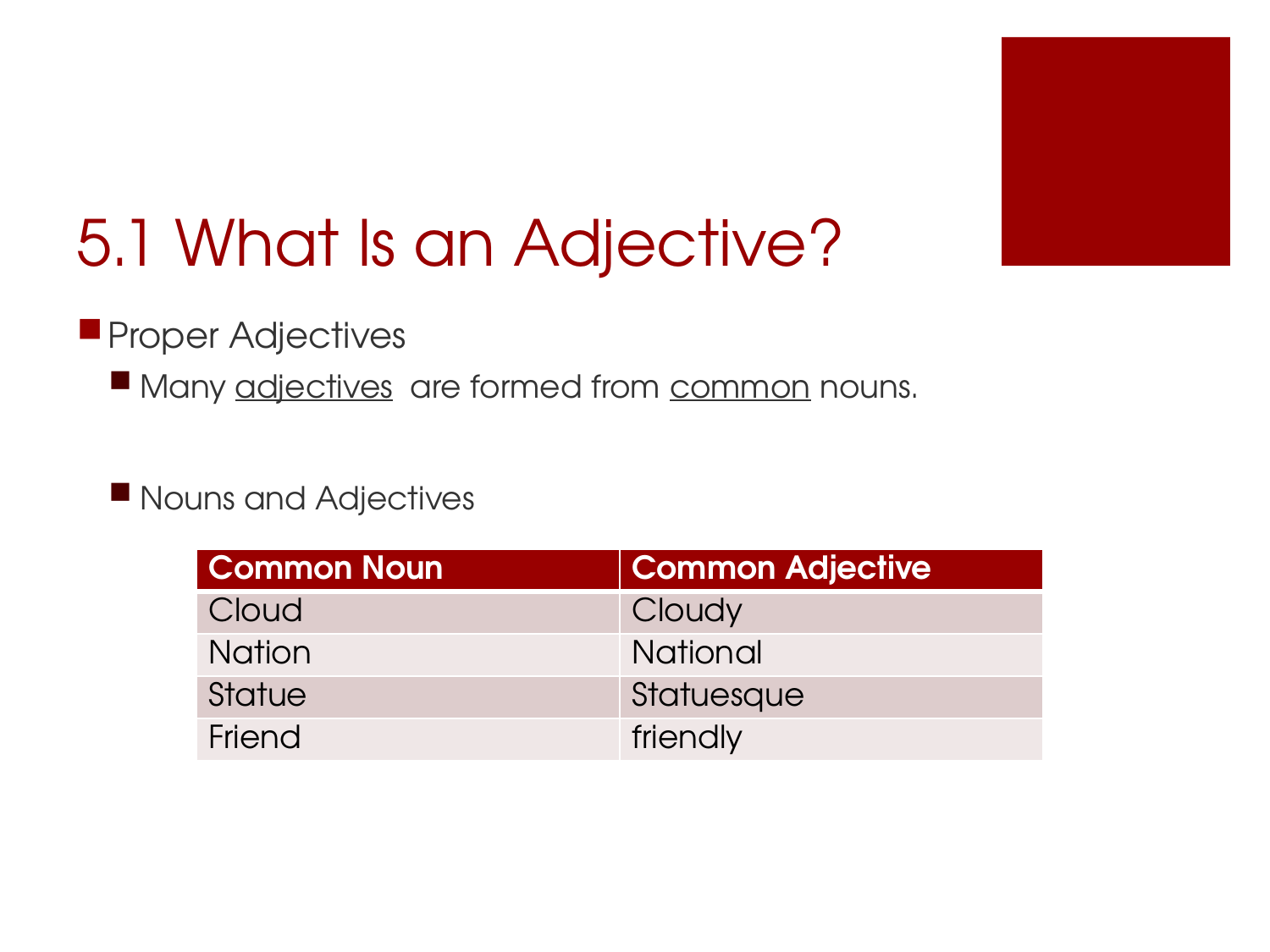

# 5.1 What Is an Adjective?
Proper Adjectives
Many adjectives  are formed from common nouns.

Nouns and Adjectives

| Common Noun | Common Adjective |
| --- | --- |
| Cloud | Cloudy |
| Nation | National |
| Statue | Statuesque |
| Friend | friendly |